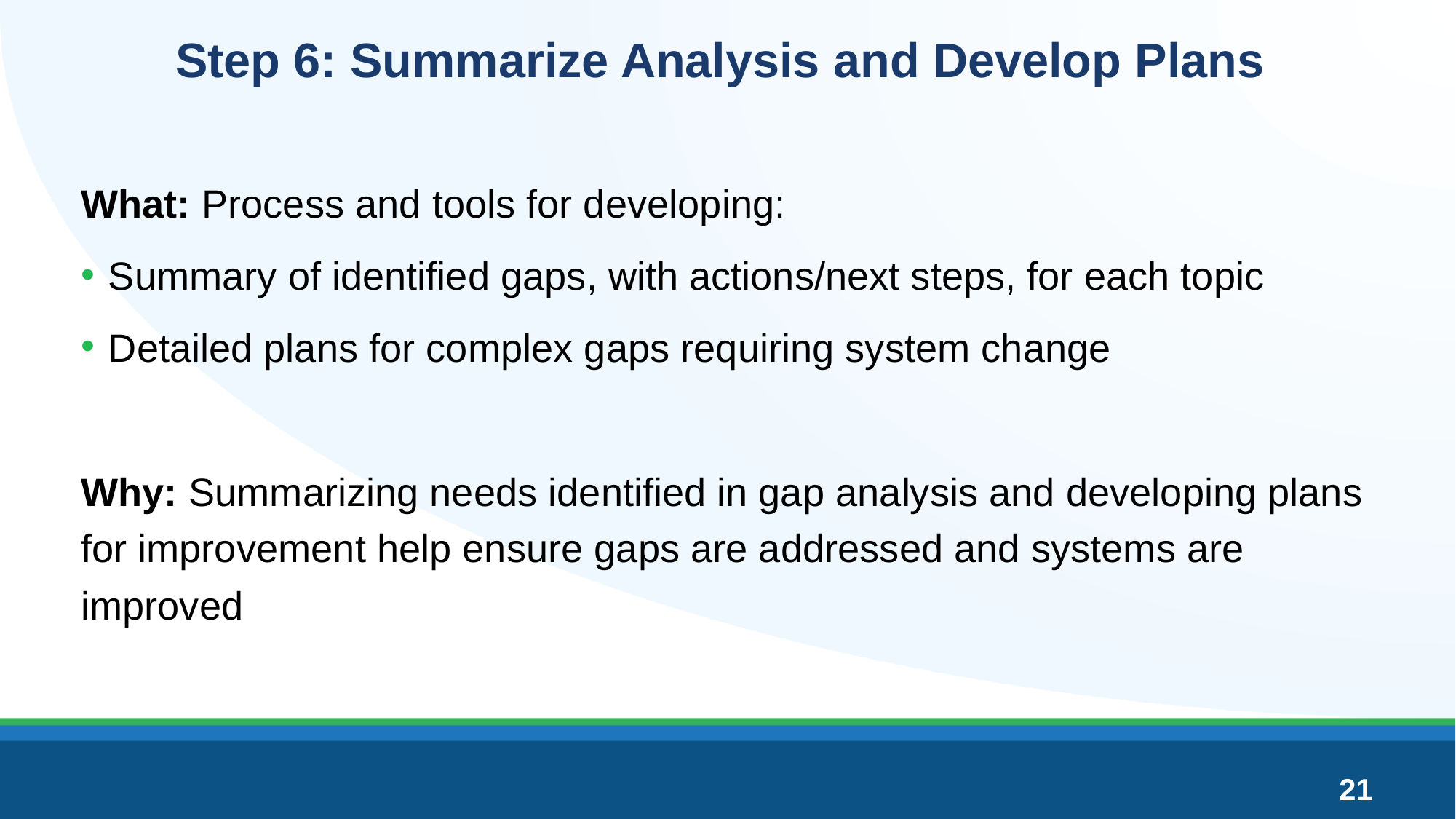

# Step 6: Summarize Analysis and Develop Plans
What: Process and tools for developing:
Summary of identified gaps, with actions/next steps, for each topic
Detailed plans for complex gaps requiring system change

Why: Summarizing needs identified in gap analysis and developing plans for improvement help ensure gaps are addressed and systems are improved
21